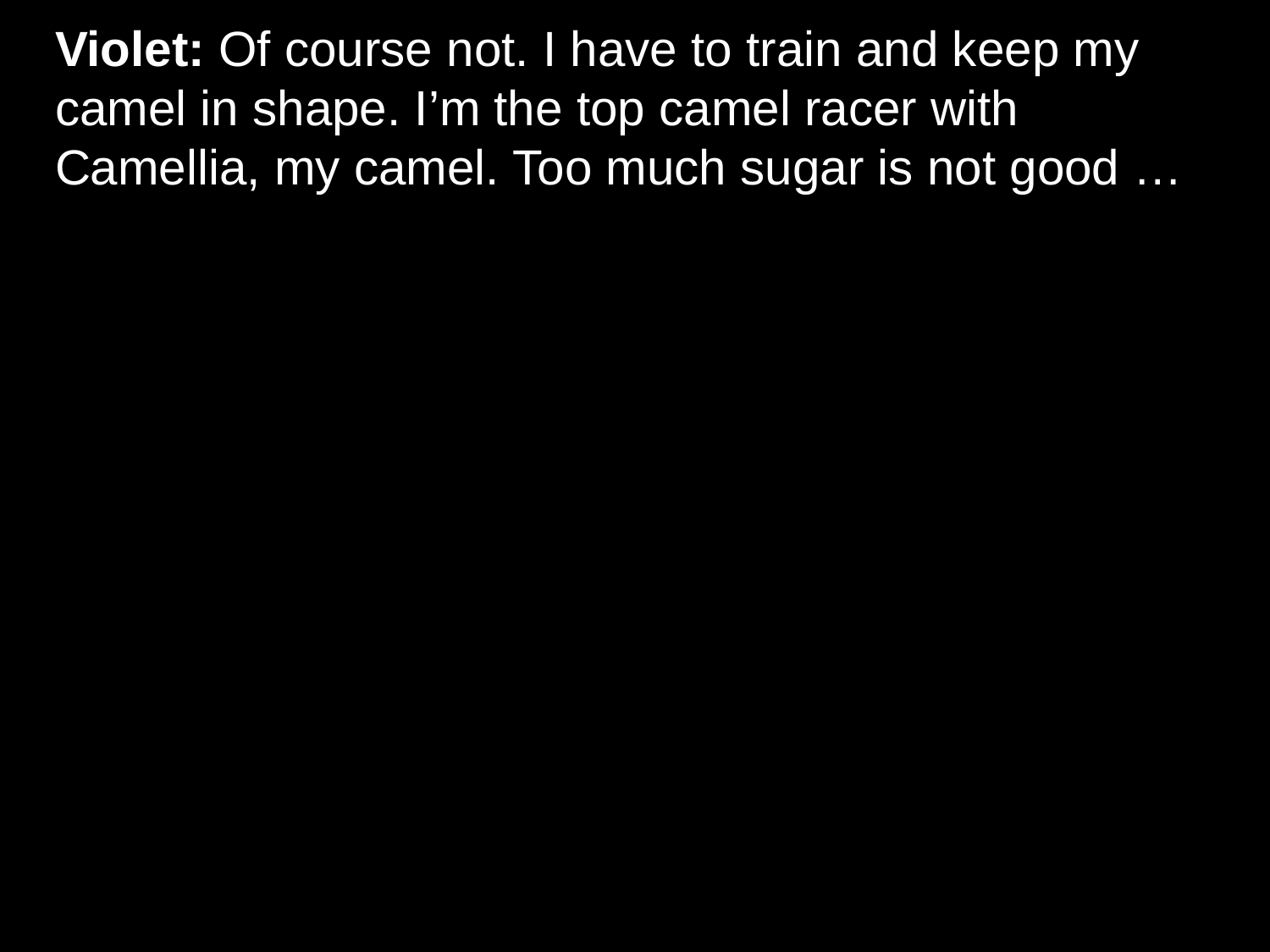

# Violet: Of course not. I have to train and keep my camel in shape. I’m the top camel racer with Camellia, my camel. Too much sugar is not good …